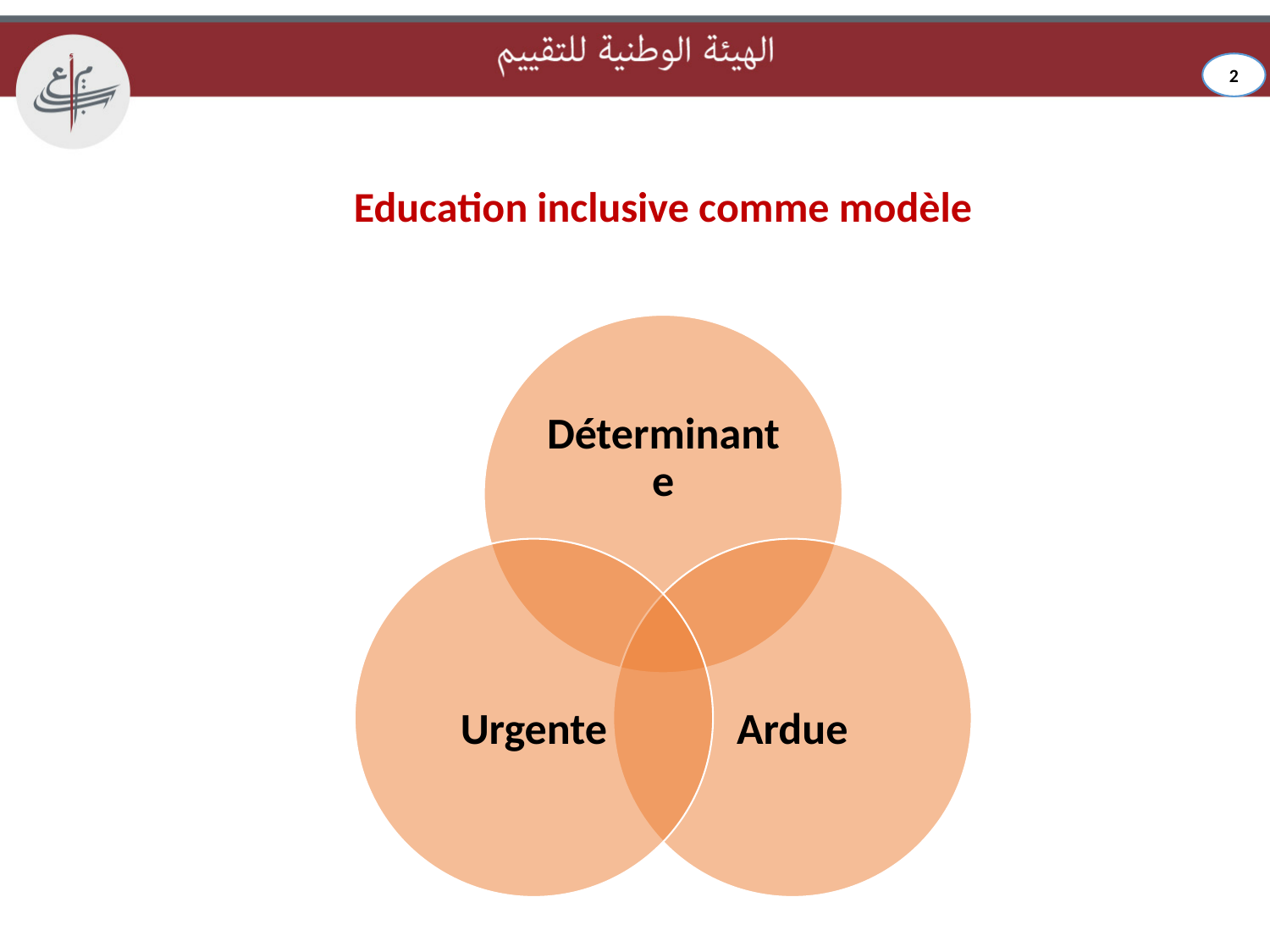

2
Education inclusive comme modèle

Déterminante
Ardue
Urgente